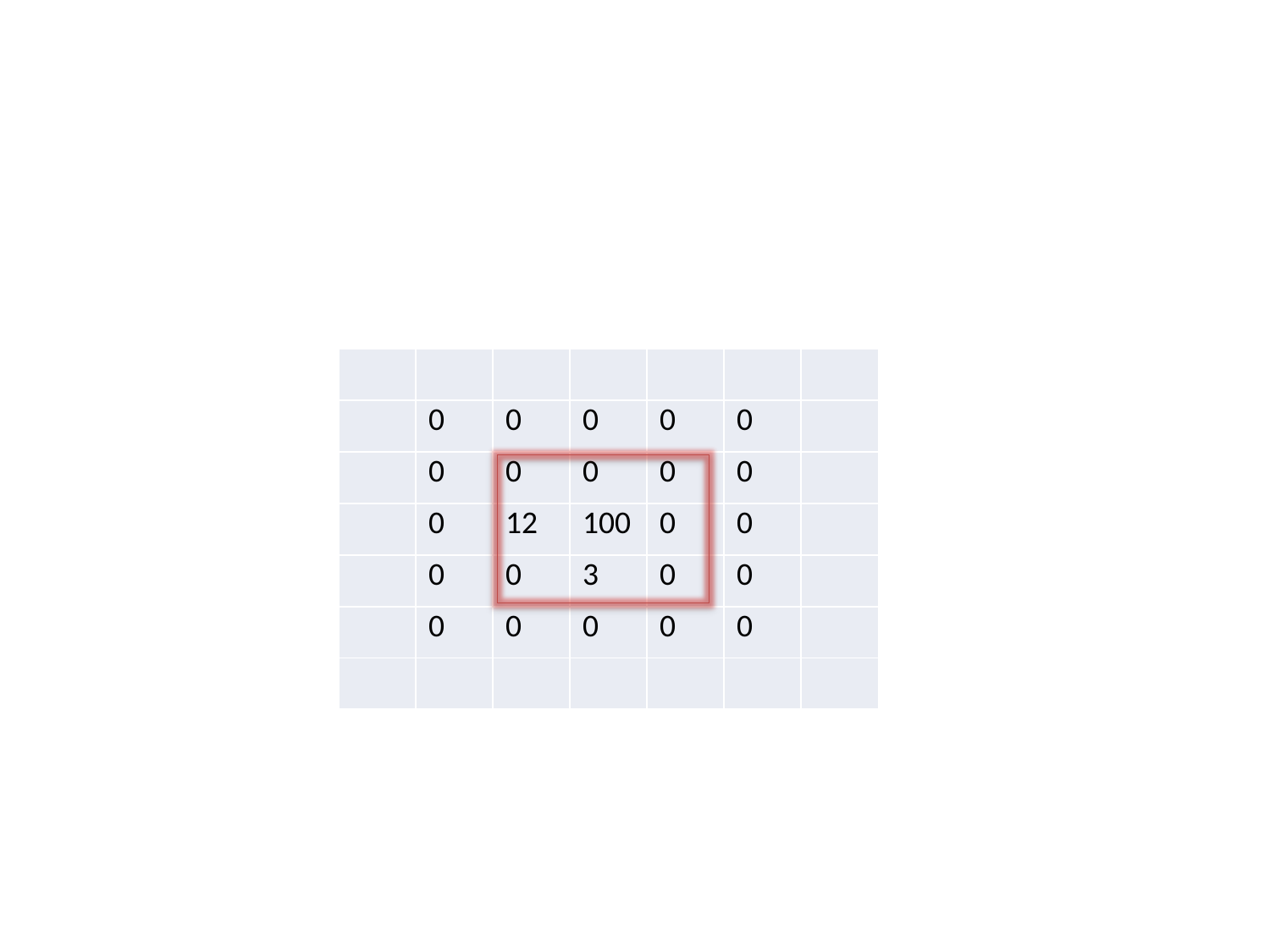

|  |  |  |  |  |  |  |
| --- | --- | --- | --- | --- | --- | --- |
|  | 0 | 0 | 0 | 0 | 0 |  |
|  | 0 | 0 | 0 | 0 | 0 |  |
|  | 0 | 12 | 100 | 0 | 0 |  |
|  | 0 | 0 | 3 | 0 | 0 |  |
|  | 0 | 0 | 0 | 0 | 0 |  |
|  |  |  |  |  |  |  |